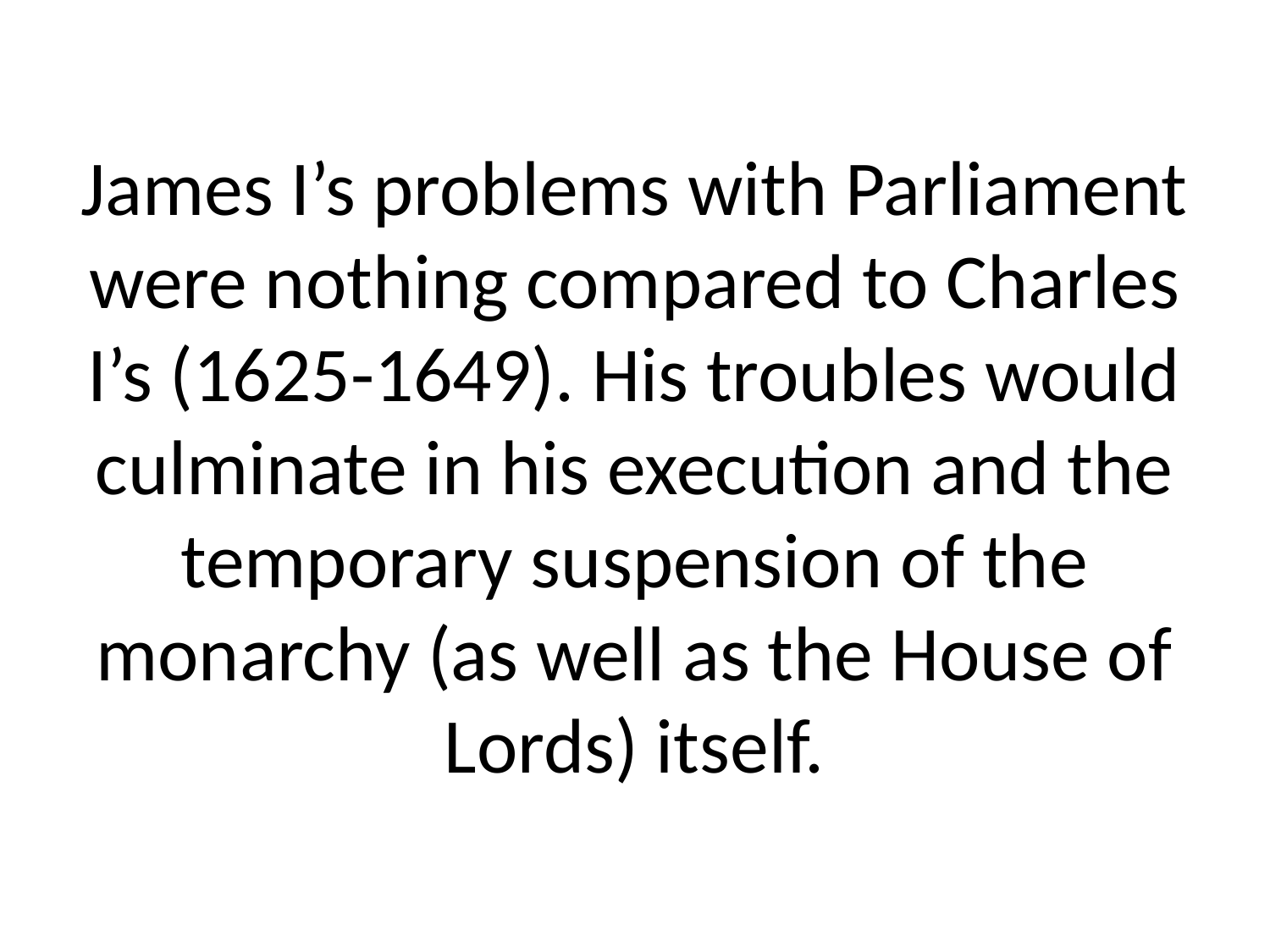

# James I’s problems with Parliament were nothing compared to Charles I’s (1625-1649). His troubles would culminate in his execution and the temporary suspension of the monarchy (as well as the House of Lords) itself.